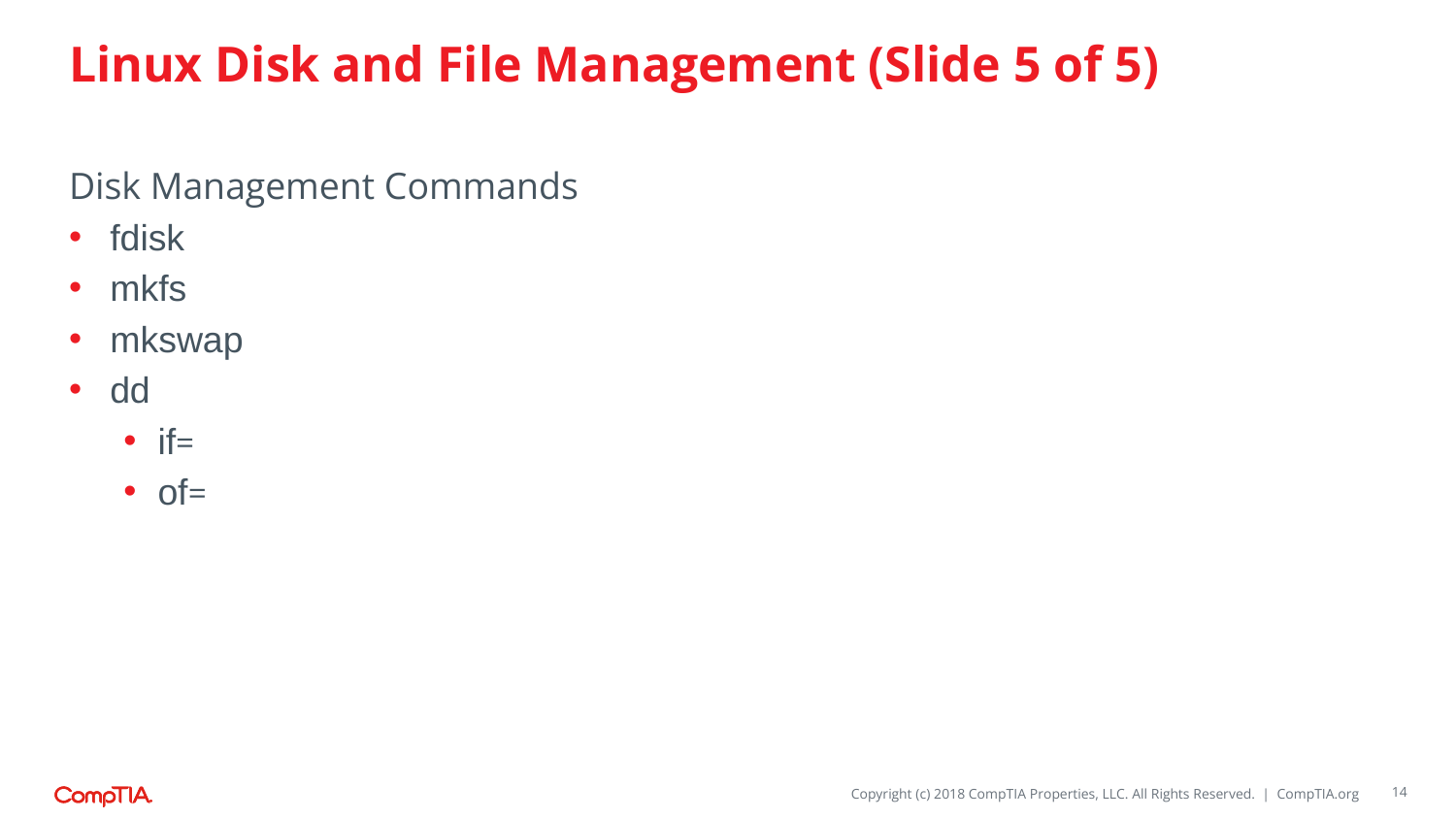

# Linux Disk and File Management (Slide 5 of 5)
Disk Management Commands
fdisk
mkfs
mkswap
dd
if=
of=
14